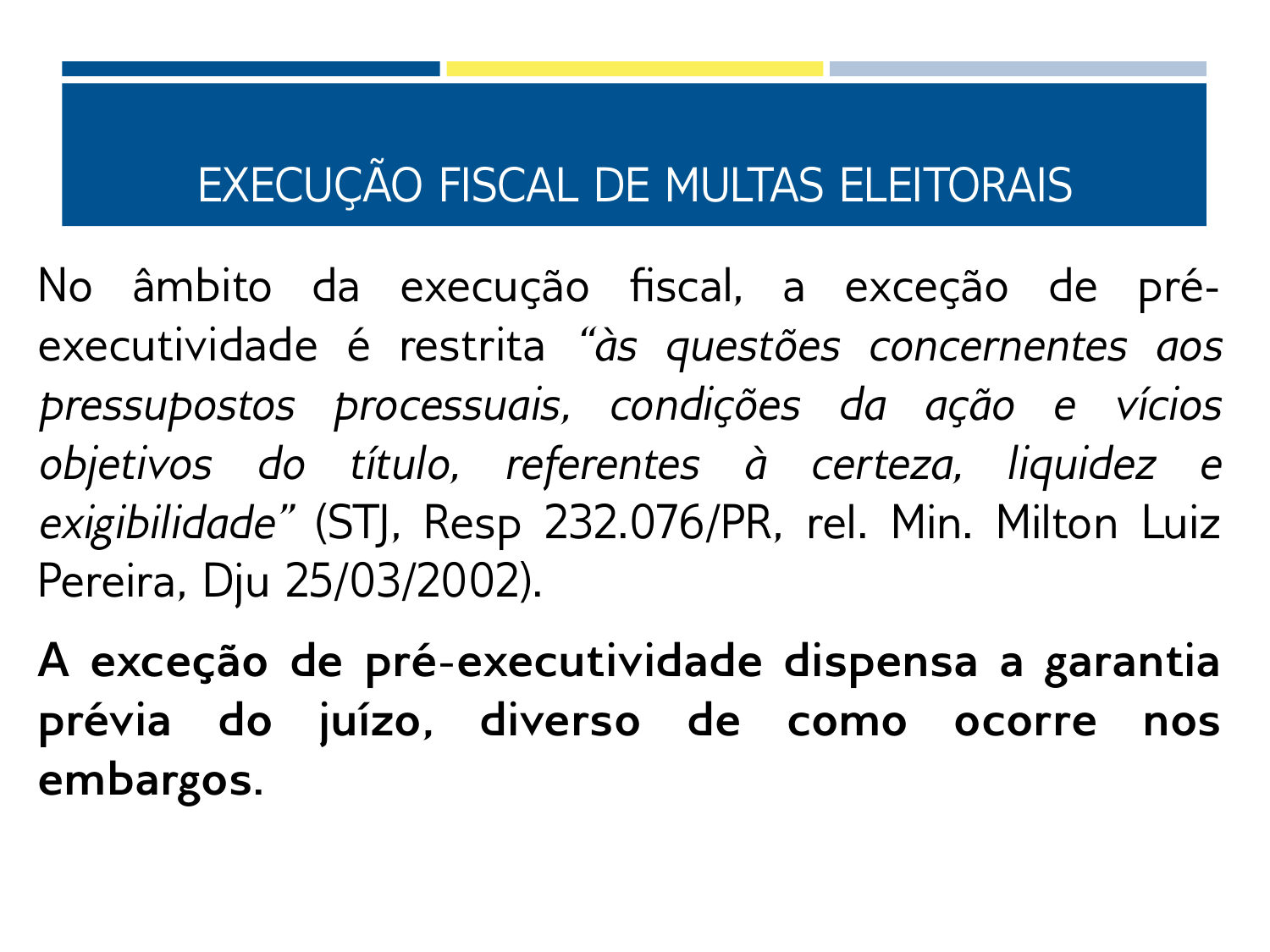

# EXECUÇÃO FISCAL DE MULTAS ELEITORAIS
No âmbito da execução fiscal, a exceção de pré-executividade é restrita “às questões concernentes aos pressupostos processuais, condições da ação e vícios objetivos do título, referentes à certeza, liquidez e exigibilidade” (STJ, Resp 232.076/PR, rel. Min. Milton Luiz Pereira, Dju 25/03/2002).
A exceção de pré-executividade dispensa a garantia prévia do juízo, diverso de como ocorre nos embargos.